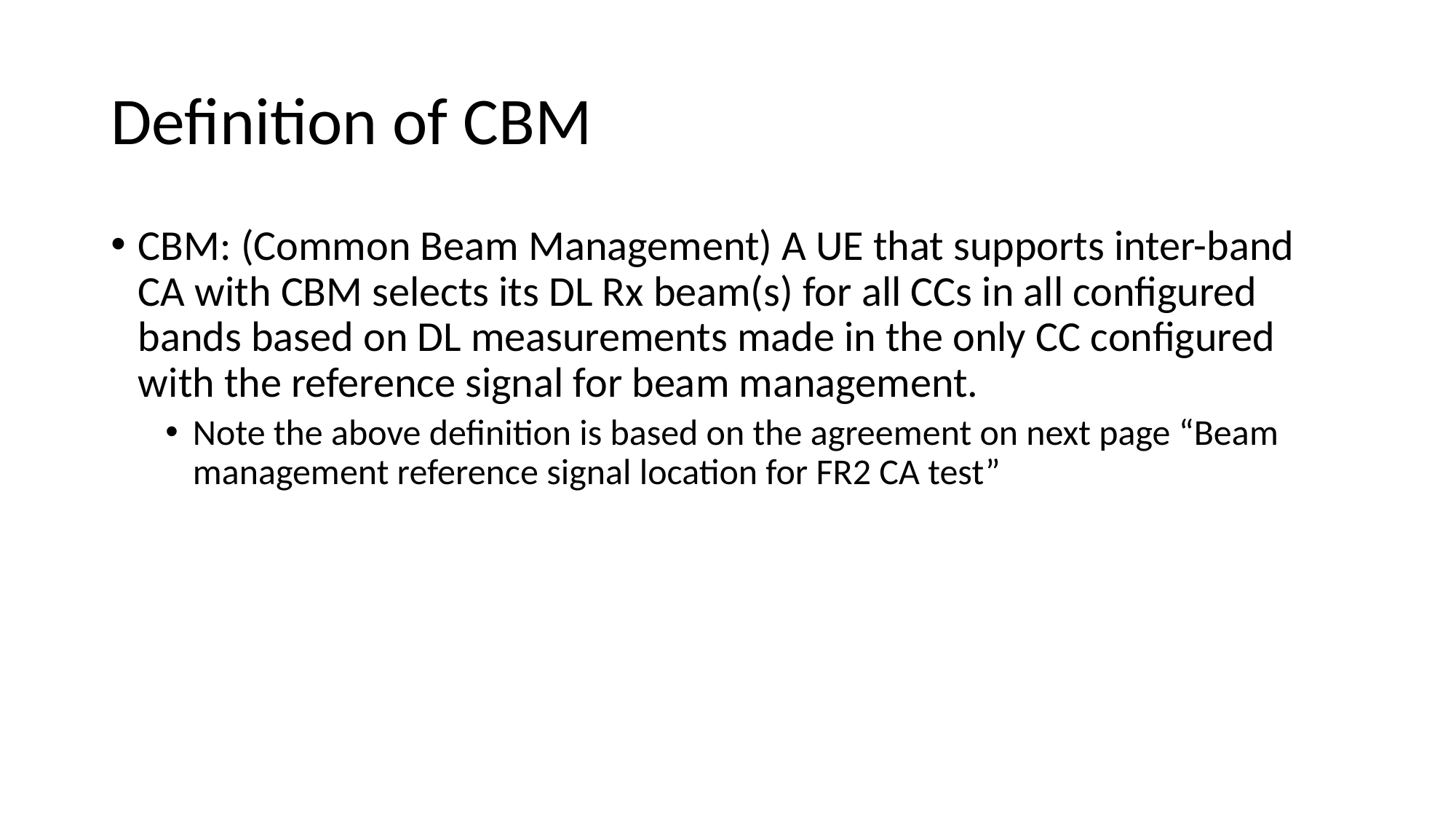

# Definition of CBM
CBM: (Common Beam Management) A UE that supports inter-band CA with CBM selects its DL Rx beam(s) for all CCs in all configured bands based on DL measurements made in the only CC configured with the reference signal for beam management.
Note the above definition is based on the agreement on next page “Beam management reference signal location for FR2 CA test”